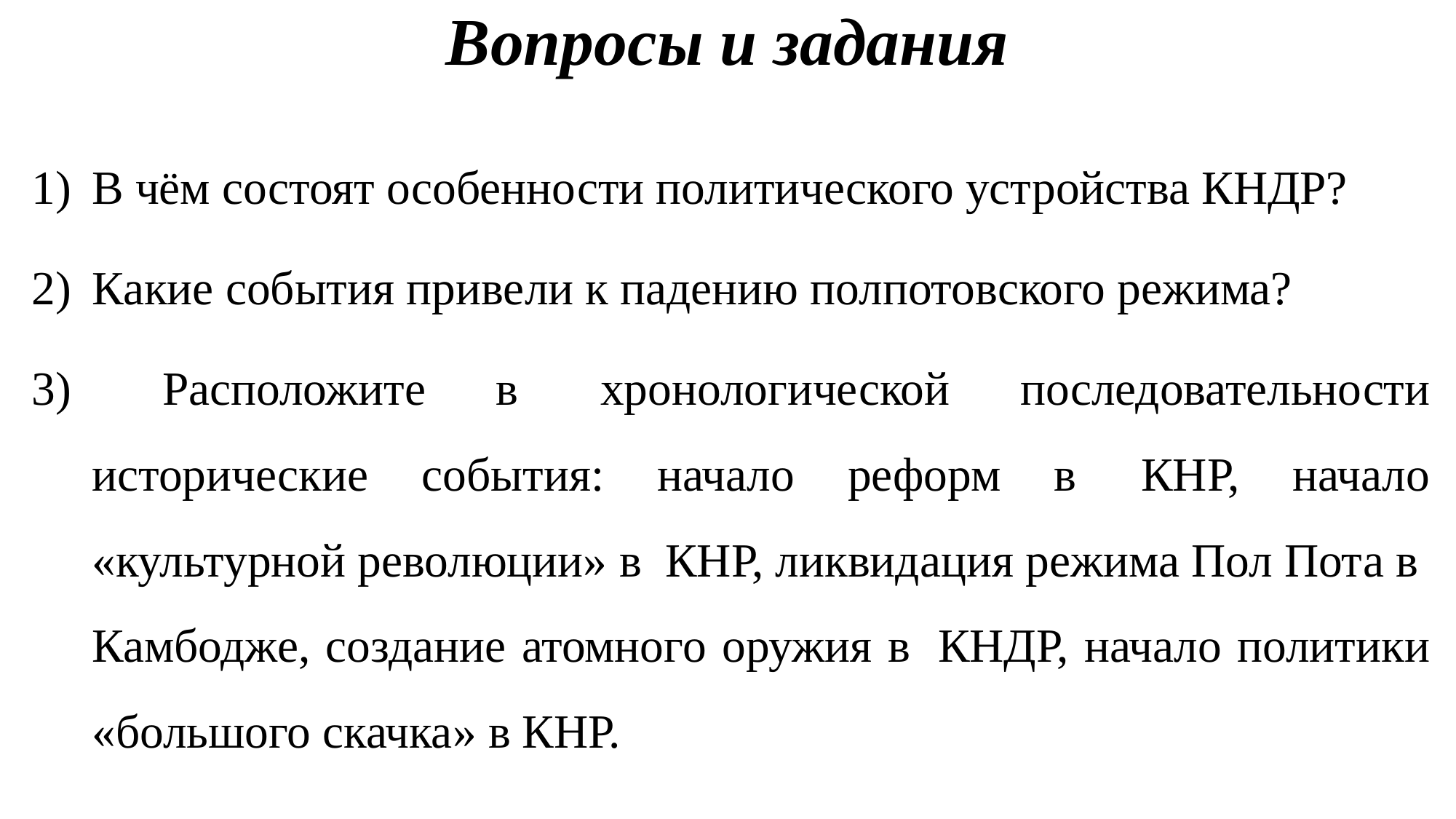

# Вопросы и задания
В чём состоят особенности политического устройства КНДР?
Какие события привели к падению полпотовского режима?
 Расположите в  хронологической последовательности исторические события: начало реформ в  КНР, начало «культурной революции» в  КНР, ликвидация режима Пол Пота в  Камбодже, создание атомного оружия в  КНДР, начало политики «большого скачка» в КНР.